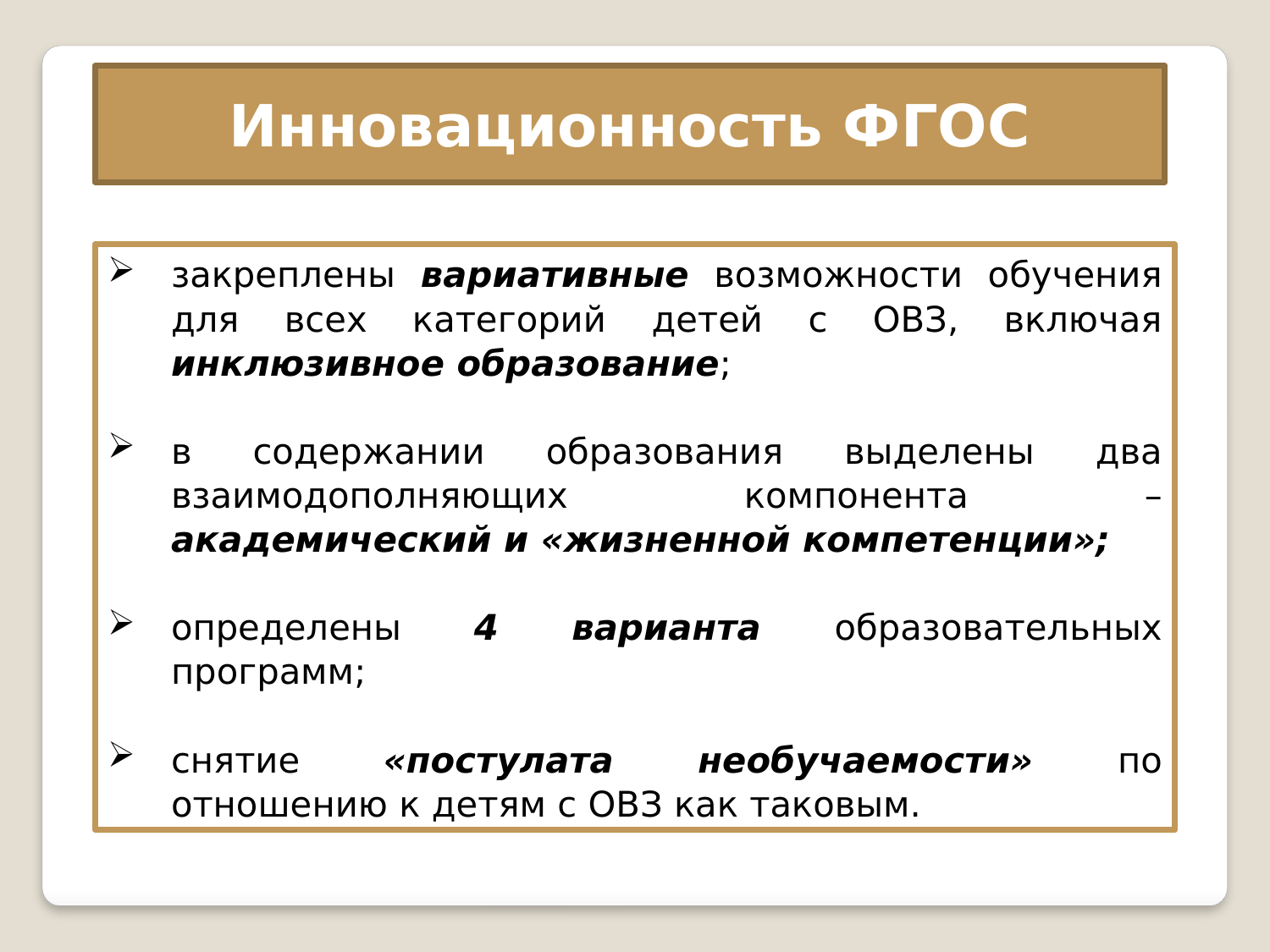

Инновационность ФГОС
закреплены вариативные возможности обучения для всех категорий детей с ОВЗ, включая инклюзивное образование;

в содержании образования выделены два взаимодополняющих компонента – академический и «жизненной компетенции»;

определены 4 варианта образовательных программ;

снятие «постулата необучаемости» по отношению к детям с ОВЗ как таковым.